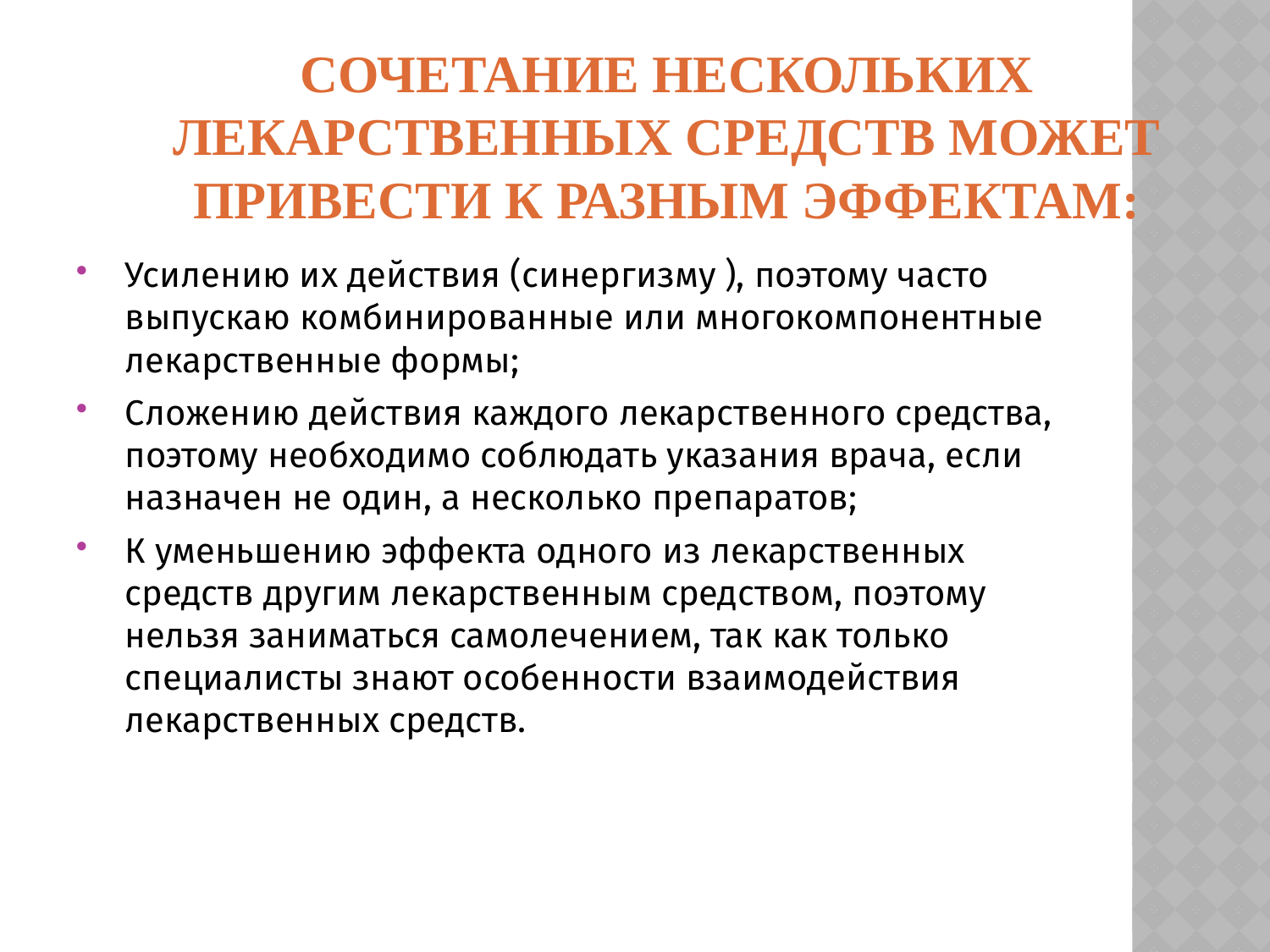

# Сочетание нескольких лекарственных средств может привести к разным эффектам:
Усилению их действия (синергизму ), поэтому часто выпускаю комбинированные или многокомпонентные лекарственные формы;
Сложению действия каждого лекарственного средства, поэтому необходимо соблюдать указания врача, если назначен не один, а несколько препаратов;
К уменьшению эффекта одного из лекарственных средств другим лекарственным средством, поэтому нельзя заниматься самолечением, так как только специалисты знают особенности взаимодействия лекарственных средств.